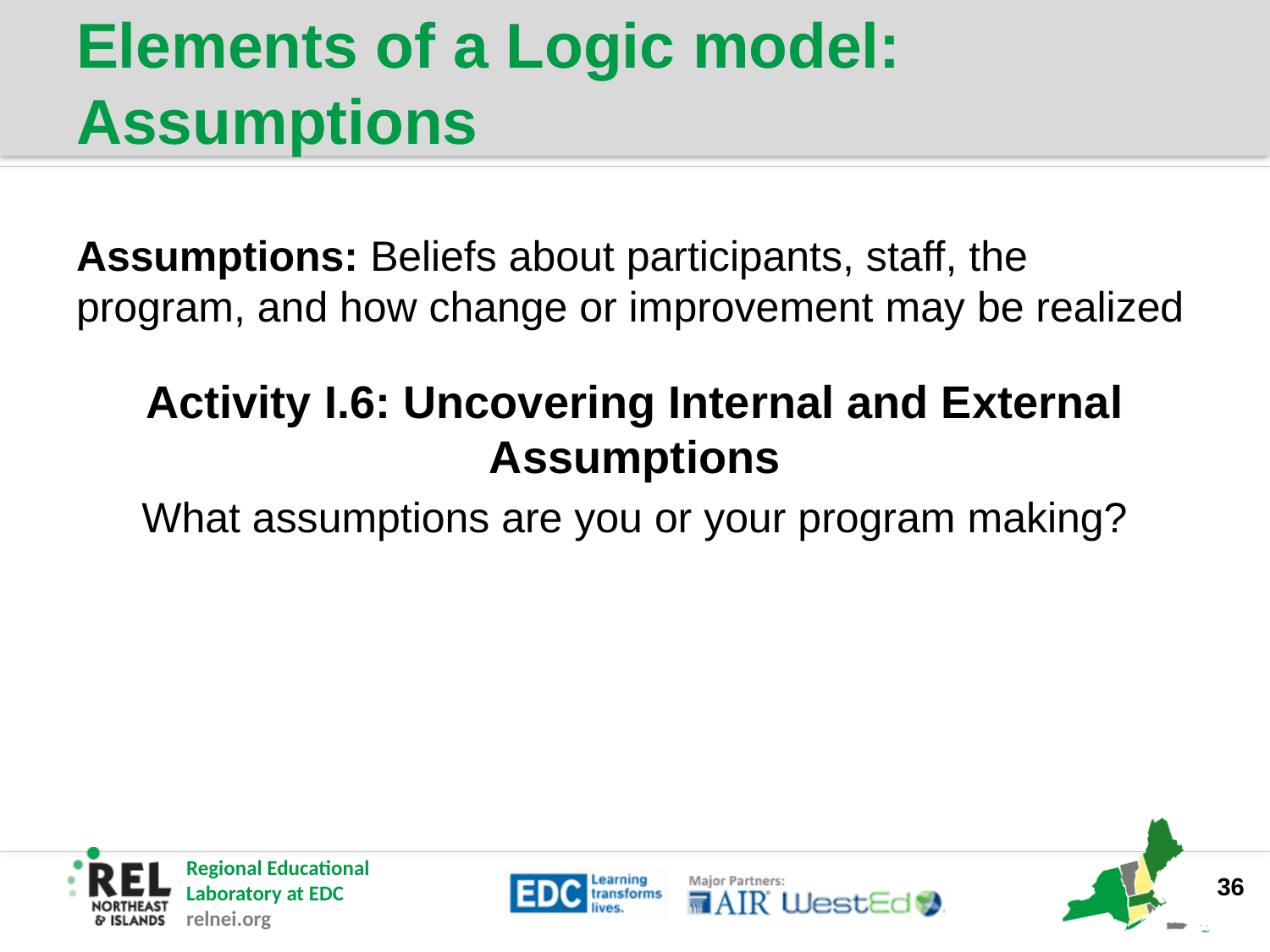

# Elements of a Logic model: Assumptions
Assumptions: Beliefs about participants, staff, the program, and how change or improvement may be realized
Activity I.6: Uncovering Internal and External Assumptions
What assumptions are you or your program making?

36